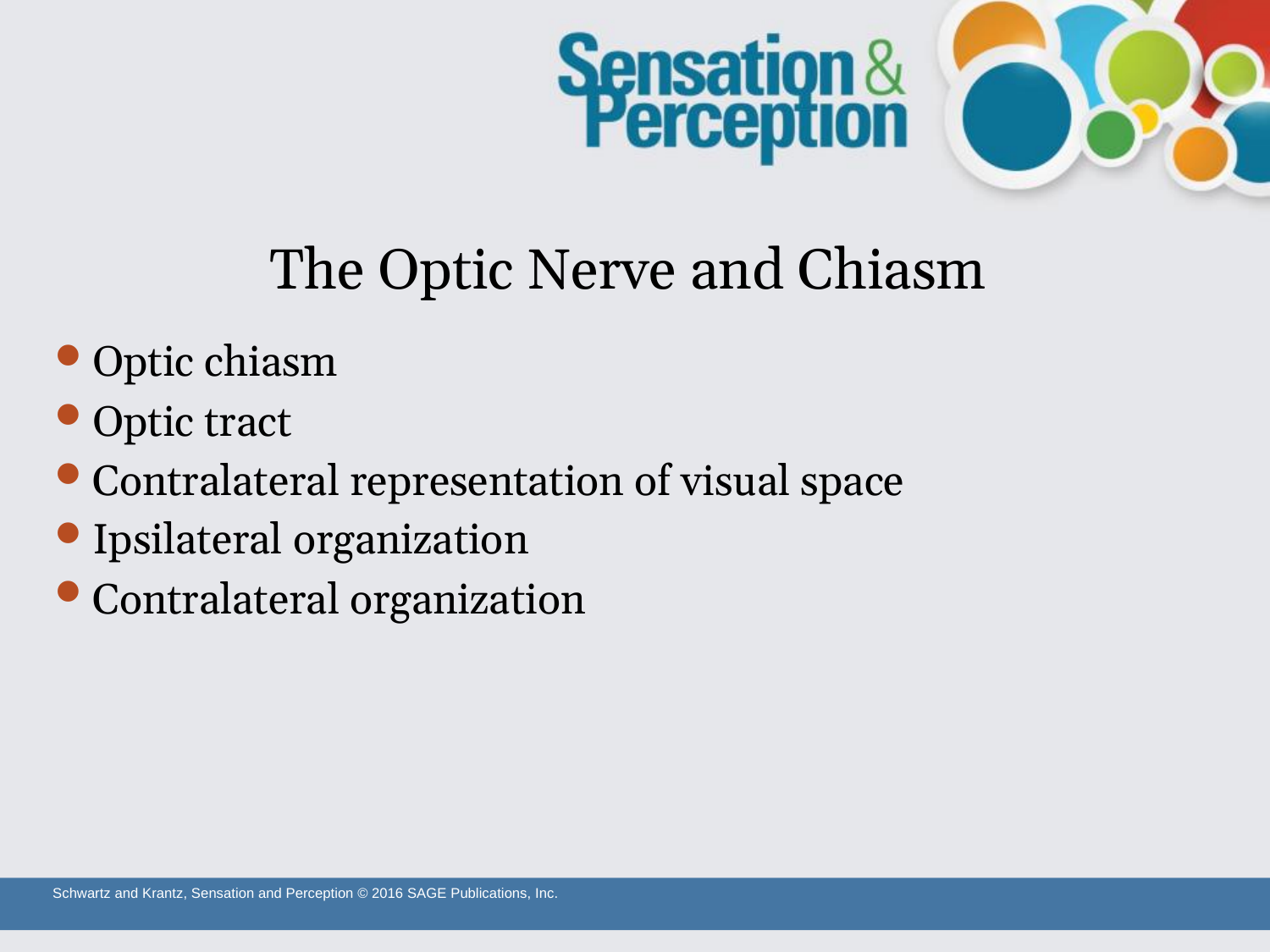

# The Optic Nerve and Chiasm
Optic chiasm
Optic tract
Contralateral representation of visual space
Ipsilateral organization
Contralateral organization
Schwartz and Krantz, Sensation and Perception © 2016 SAGE Publications, Inc.